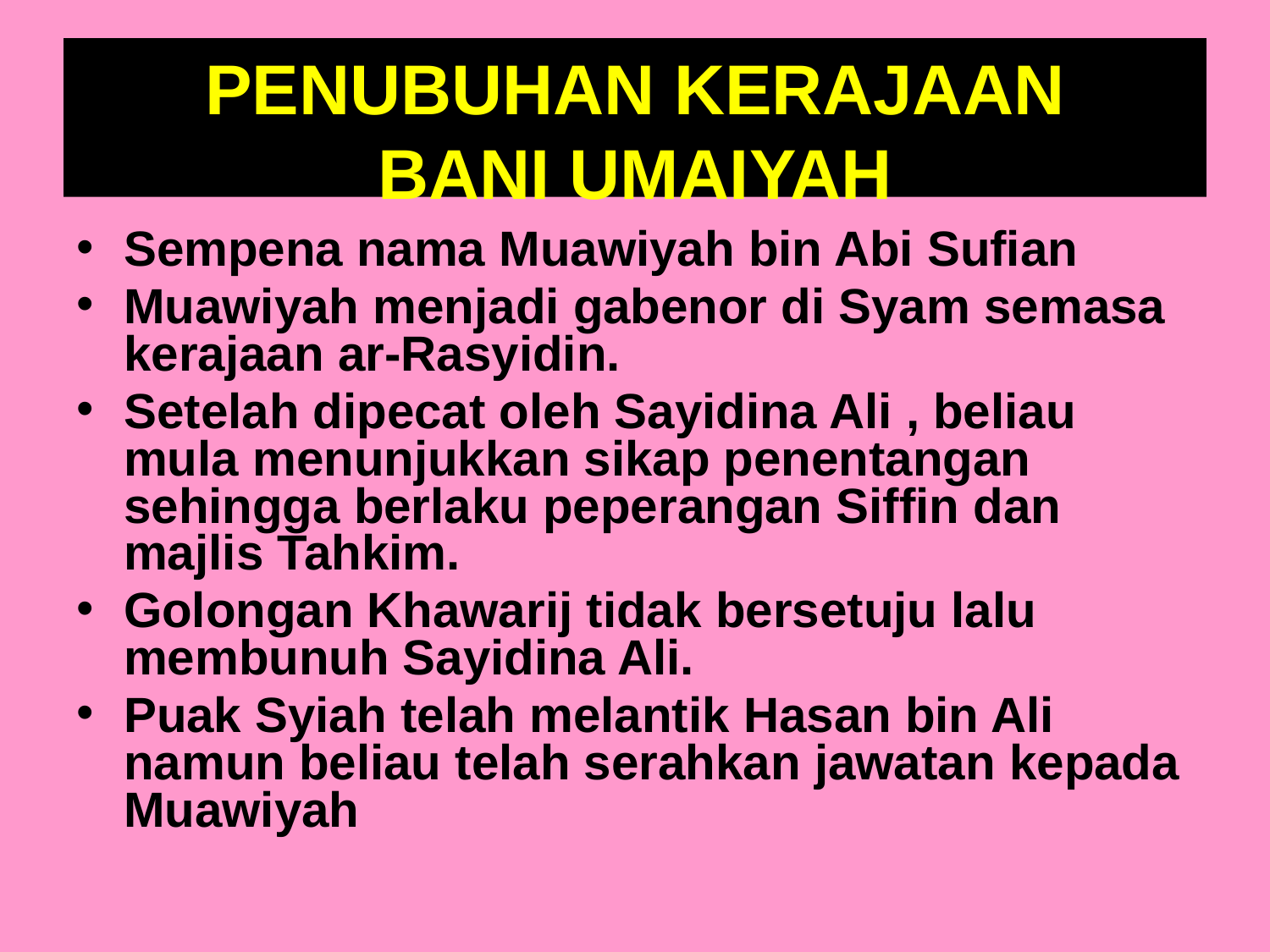

# PENUBUHAN KERAJAAN BANI UMAIYAH
Sempena nama Muawiyah bin Abi Sufian
Muawiyah menjadi gabenor di Syam semasa kerajaan ar-Rasyidin.
Setelah dipecat oleh Sayidina Ali , beliau mula menunjukkan sikap penentangan sehingga berlaku peperangan Siffin dan majlis Tahkim.
Golongan Khawarij tidak bersetuju lalu membunuh Sayidina Ali.
Puak Syiah telah melantik Hasan bin Ali namun beliau telah serahkan jawatan kepada Muawiyah